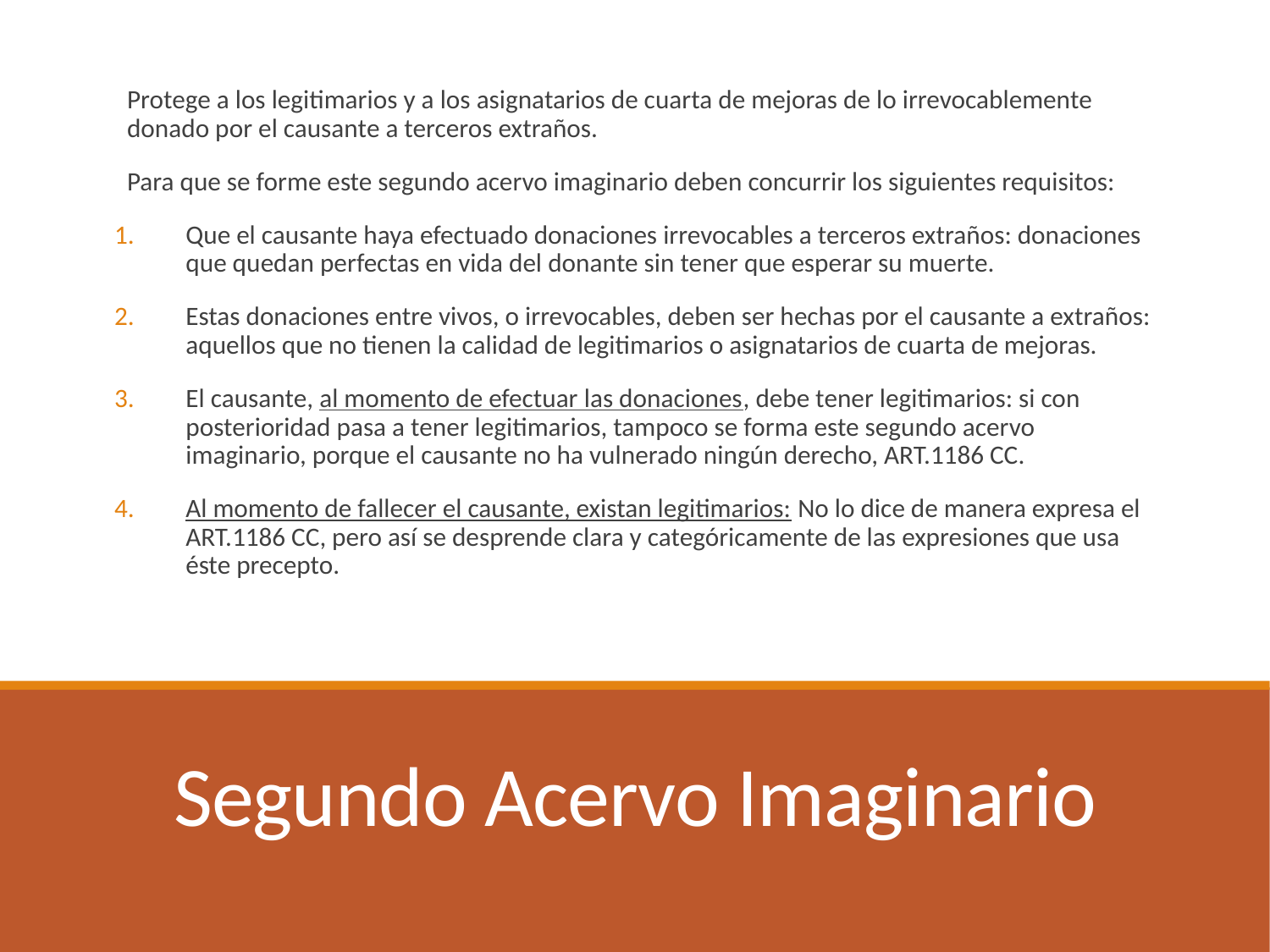

Protege a los legitimarios y a los asignatarios de cuarta de mejoras de lo irrevocablemente donado por el causante a terceros extraños.
Para que se forme este segundo acervo imaginario deben concurrir los siguientes requisitos:
Que el causante haya efectuado donaciones irrevocables a terceros extraños: donaciones que quedan perfectas en vida del donante sin tener que esperar su muerte.
Estas donaciones entre vivos, o irrevocables, deben ser hechas por el causante a extraños: aquellos que no tienen la calidad de legitimarios o asignatarios de cuarta de mejoras.
El causante, al momento de efectuar las donaciones, debe tener legitimarios: si con posterioridad pasa a tener legitimarios, tampoco se forma este segundo acervo imaginario, porque el causante no ha vulnerado ningún derecho, ART.1186 CC.
Al momento de fallecer el causante, existan legitimarios: No lo dice de manera expresa el ART.1186 CC, pero así se desprende clara y categóricamente de las expresiones que usa éste precepto.

# Segundo Acervo Imaginario